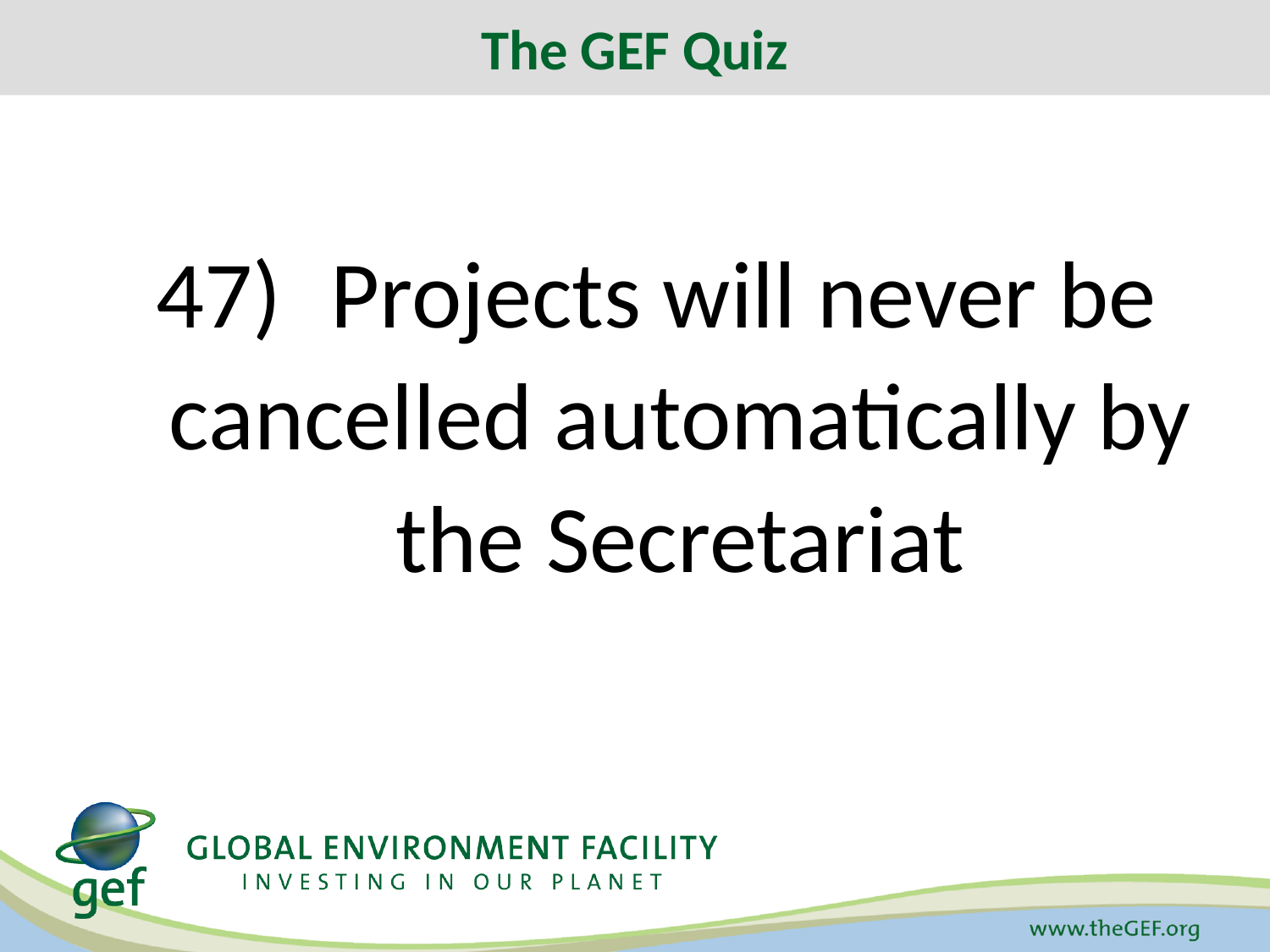

The GEF Quiz
# 47)	Projects will never be cancelled automatically by the Secretariat